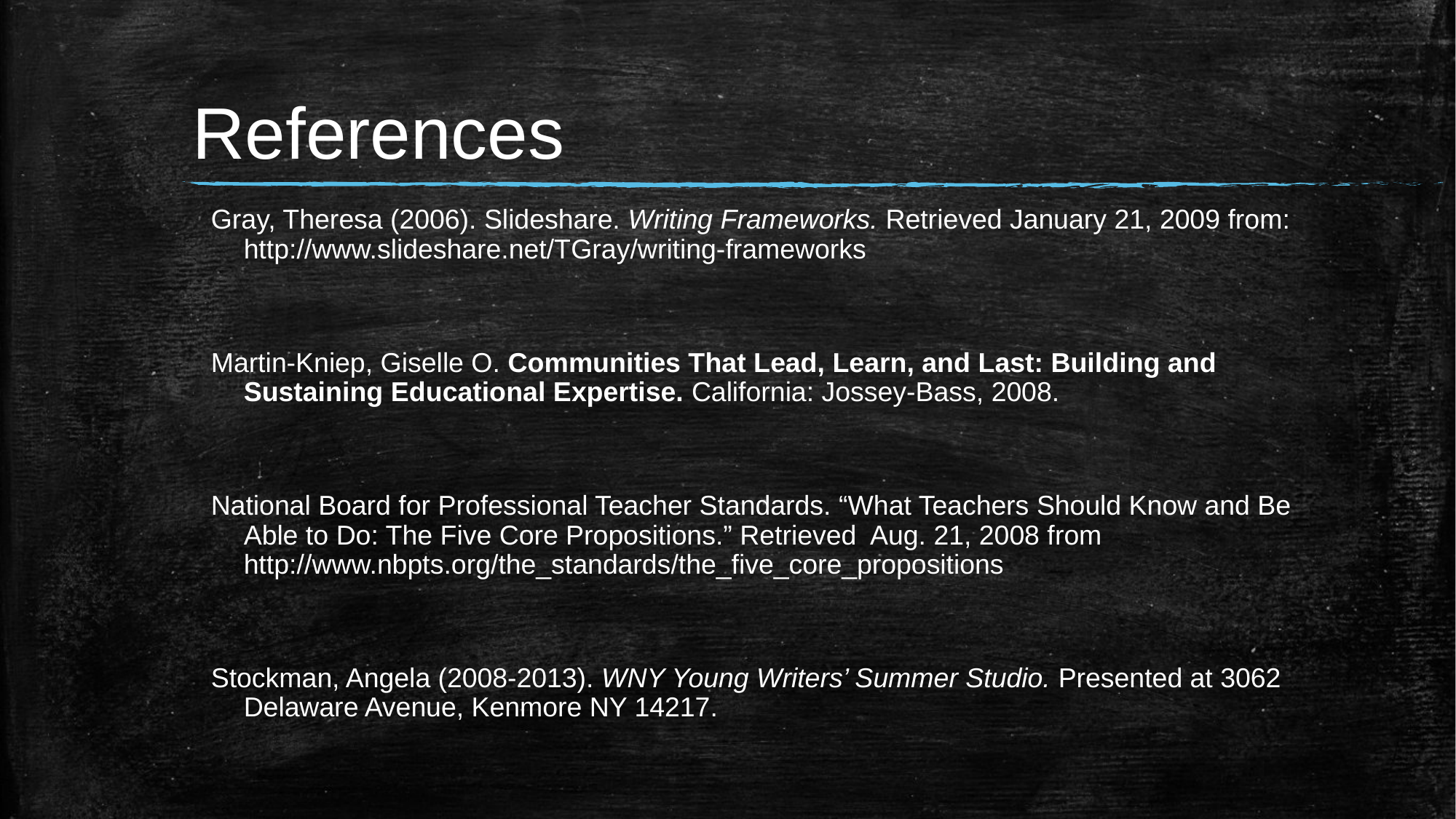

# References
Gray, Theresa (2006). Slideshare. Writing Frameworks. Retrieved January 21, 2009 from: http://www.slideshare.net/TGray/writing-frameworks

Martin-Kniep, Giselle O. Communities That Lead, Learn, and Last: Building and Sustaining Educational Expertise. California: Jossey-Bass, 2008.

National Board for Professional Teacher Standards. “What Teachers Should Know and Be Able to Do: The Five Core Propositions.” Retrieved  Aug. 21, 2008 from http://www.nbpts.org/the_standards/the_five_core_propositions

Stockman, Angela (2008-2013). WNY Young Writers’ Summer Studio. Presented at 3062 Delaware Avenue, Kenmore NY 14217.